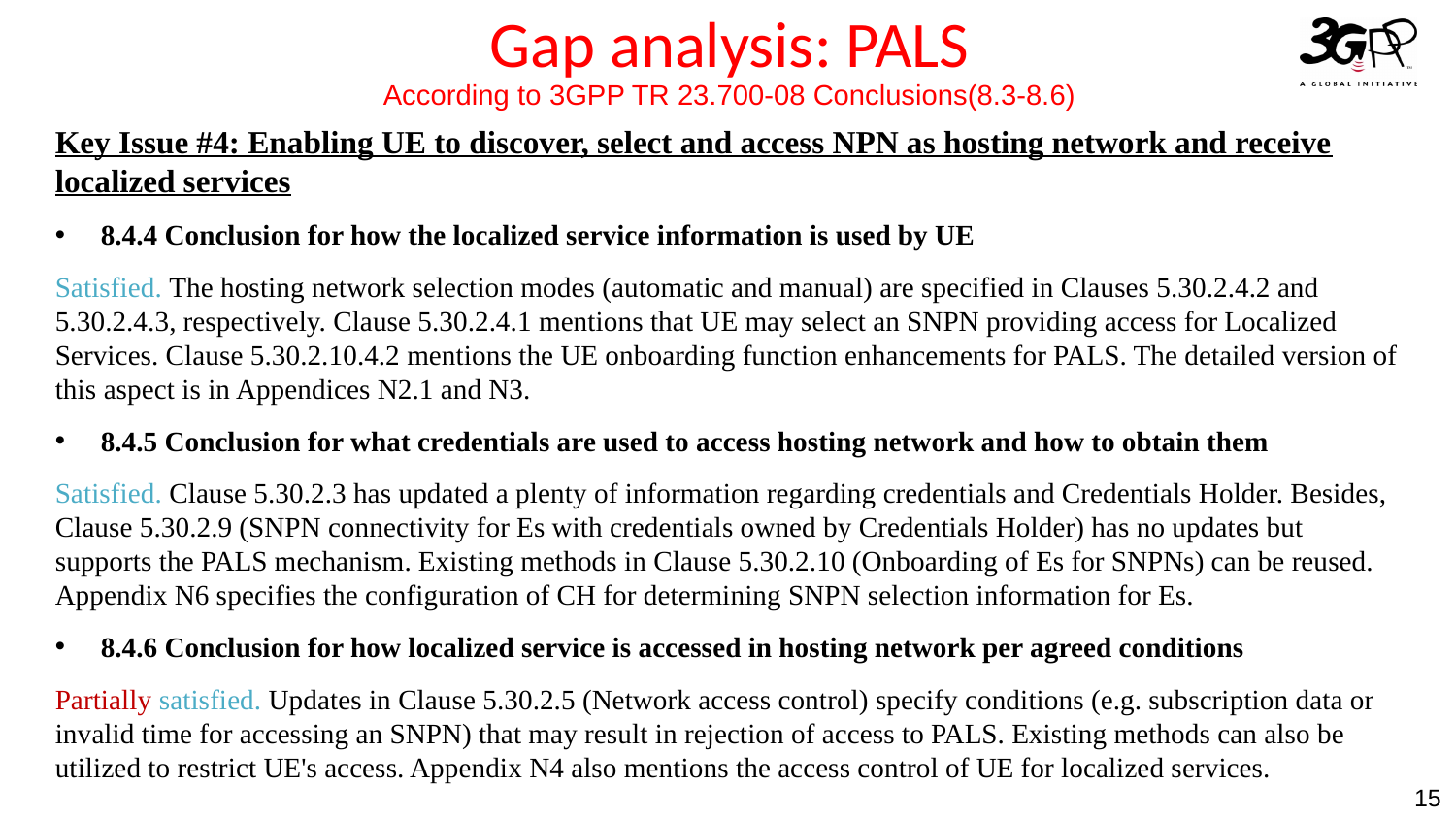

Gap analysis: PALS
According to 3GPP TR 23.700-08 Conclusions(8.3-8.6)
Key Issue #4: Enabling UE to discover, select and access NPN as hosting network and receive localized services
8.4.4 Conclusion for how the localized service information is used by UE
Satisfied. The hosting network selection modes (automatic and manual) are specified in Clauses 5.30.2.4.2 and 5.30.2.4.3, respectively. Clause 5.30.2.4.1 mentions that UE may select an SNPN providing access for Localized Services. Clause 5.30.2.10.4.2 mentions the UE onboarding function enhancements for PALS. The detailed version of this aspect is in Appendices N2.1 and N3.
8.4.5 Conclusion for what credentials are used to access hosting network and how to obtain them
Satisfied. Clause 5.30.2.3 has updated a plenty of information regarding credentials and Credentials Holder. Besides, Clause 5.30.2.9 (SNPN connectivity for Es with credentials owned by Credentials Holder) has no updates but supports the PALS mechanism. Existing methods in Clause 5.30.2.10 (Onboarding of Es for SNPNs) can be reused. Appendix N6 specifies the configuration of CH for determining SNPN selection information for Es.
8.4.6 Conclusion for how localized service is accessed in hosting network per agreed conditions
Partially satisfied. Updates in Clause 5.30.2.5 (Network access control) specify conditions (e.g. subscription data or invalid time for accessing an SNPN) that may result in rejection of access to PALS. Existing methods can also be utilized to restrict UE's access. Appendix N4 also mentions the access control of UE for localized services.